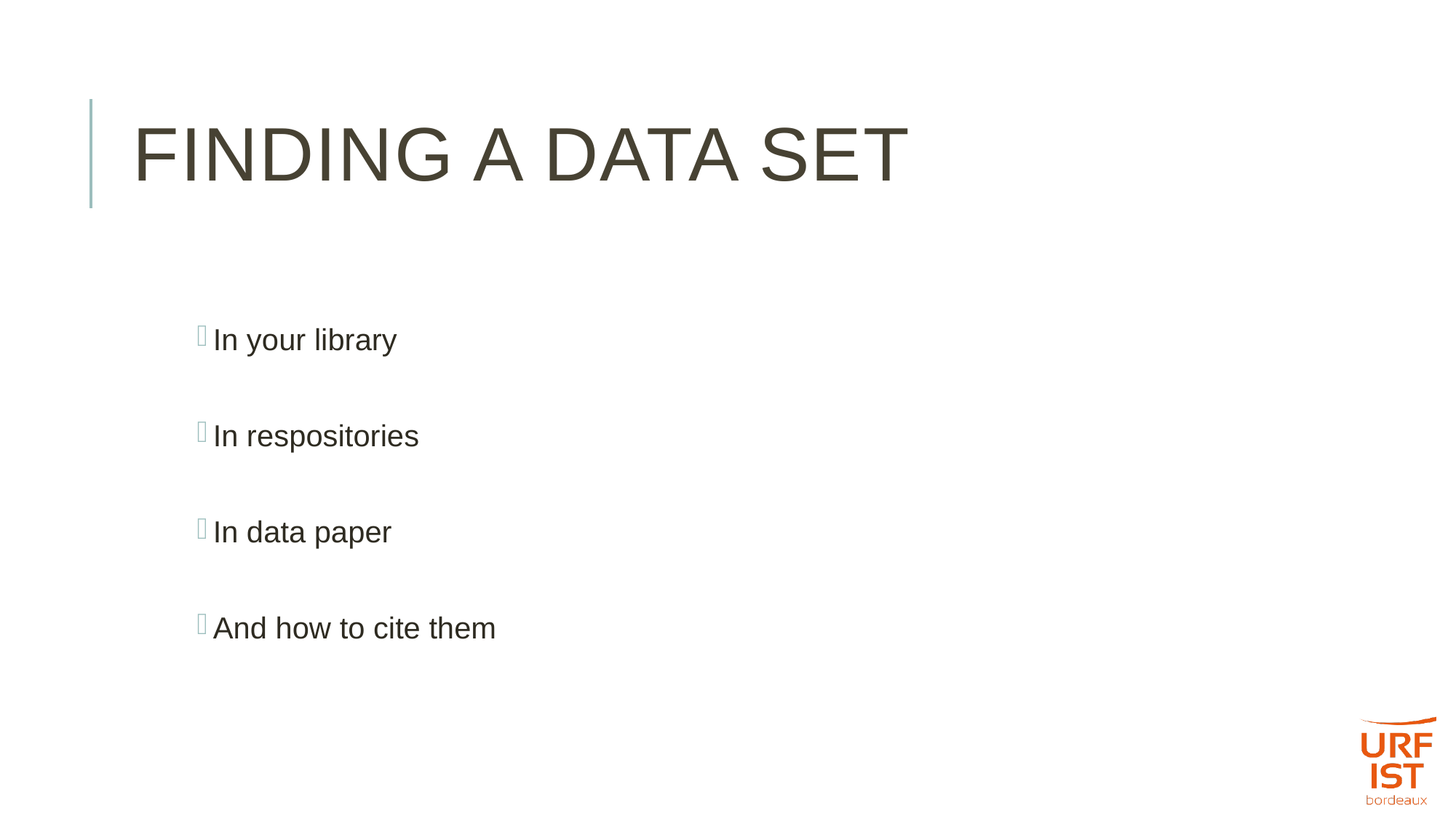

# Finding a Data Set

In your library

In respositories

In data paper

And how to cite them